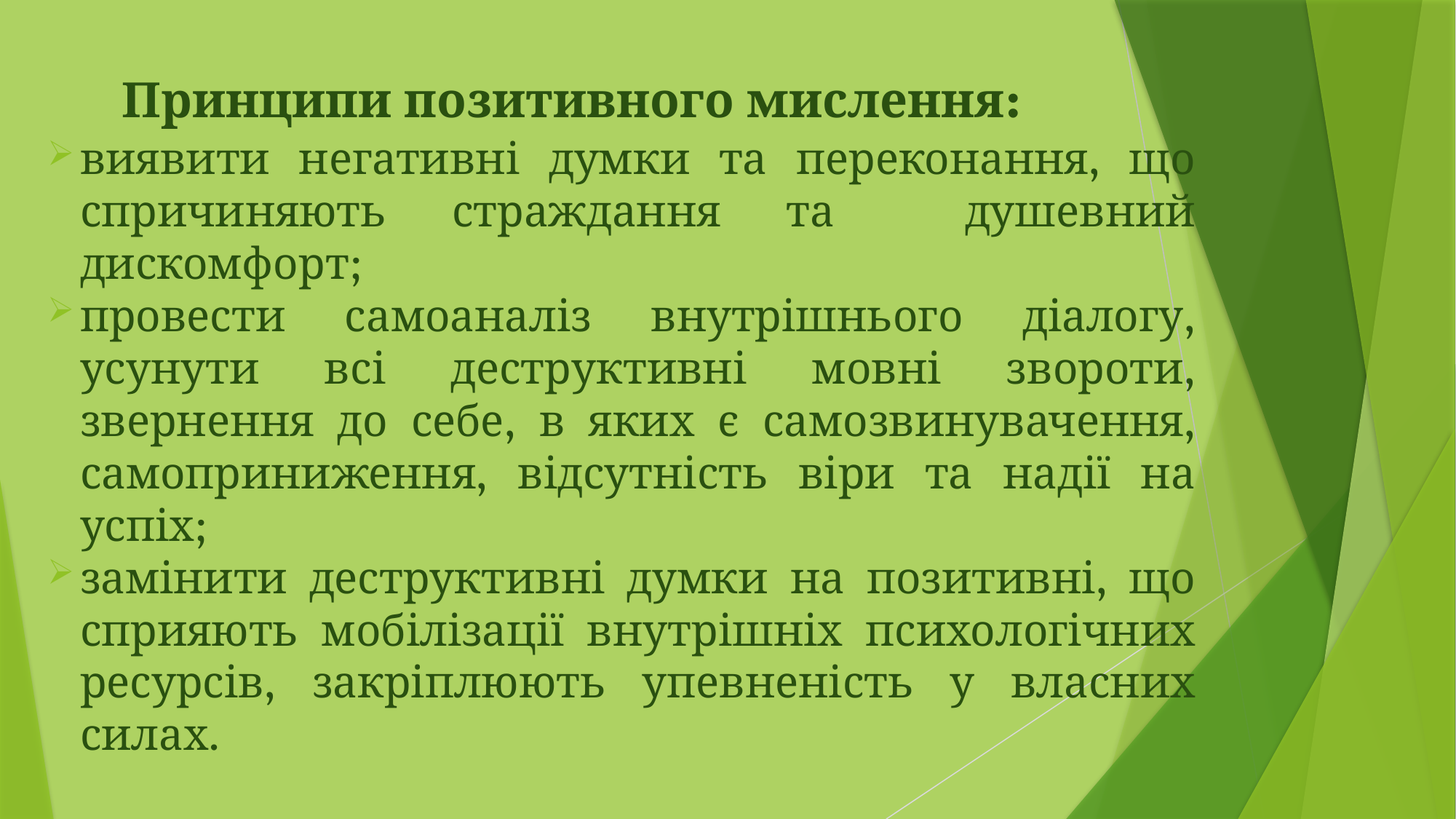

# Принципи позитивного мислення:
виявити негативні думки та переконання, що спричиняють страждання та  душевний дискомфорт;
провести самоаналіз внутрішнього діалогу, усунути всі деструктивні мовні звороти, звернення до себе, в яких є самозвинувачення, самоприниження, відсутність віри та надії на успіх;
замінити деструктивні думки на позитивні, що сприяють мобілізації внутрішніх психологічних ресурсів, закріплюють упевненість у власних силах.